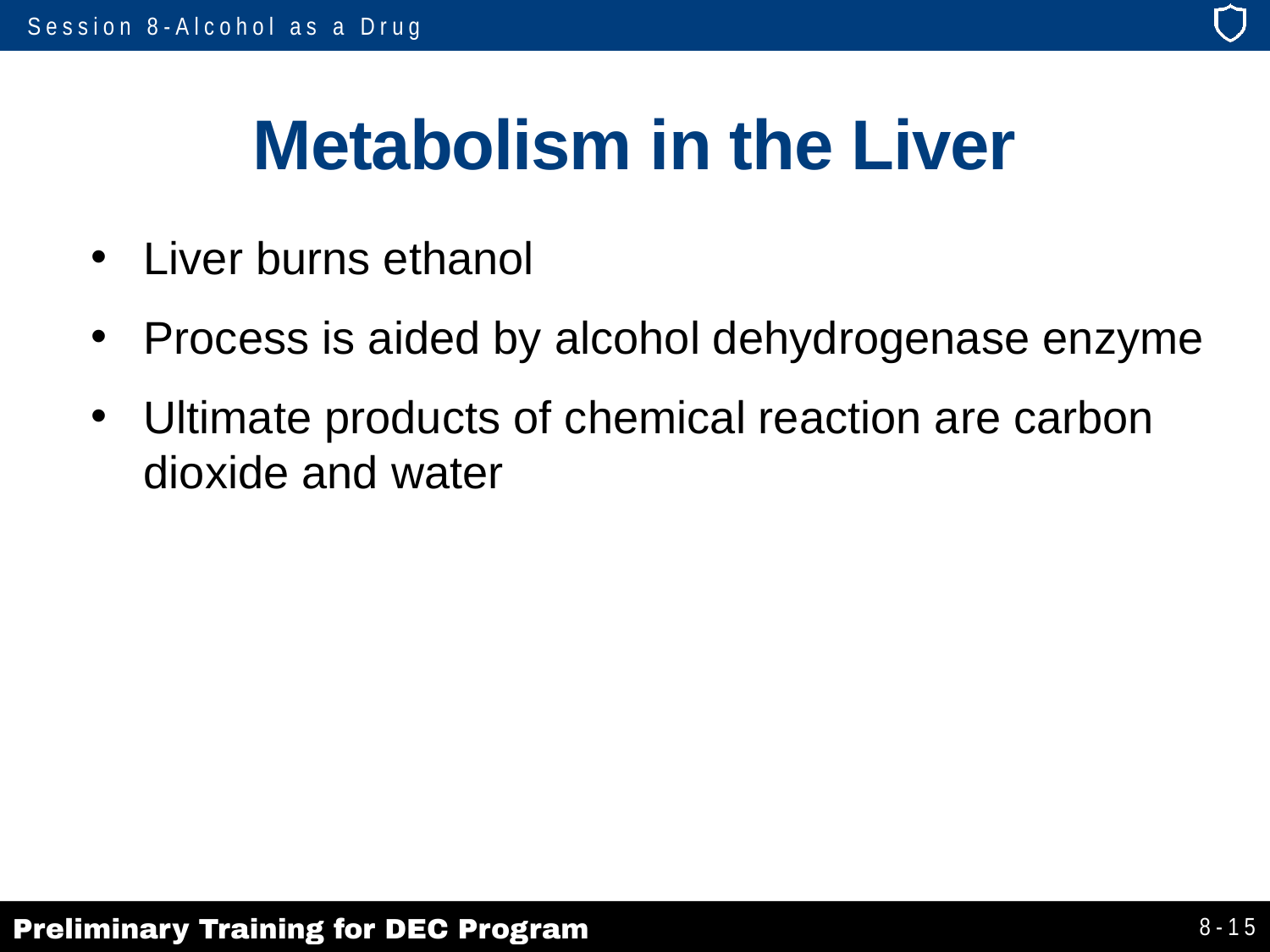

# Metabolism in the Liver
Liver burns ethanol
Process is aided by alcohol dehydrogenase enzyme
Ultimate products of chemical reaction are carbon dioxide and water
8-15